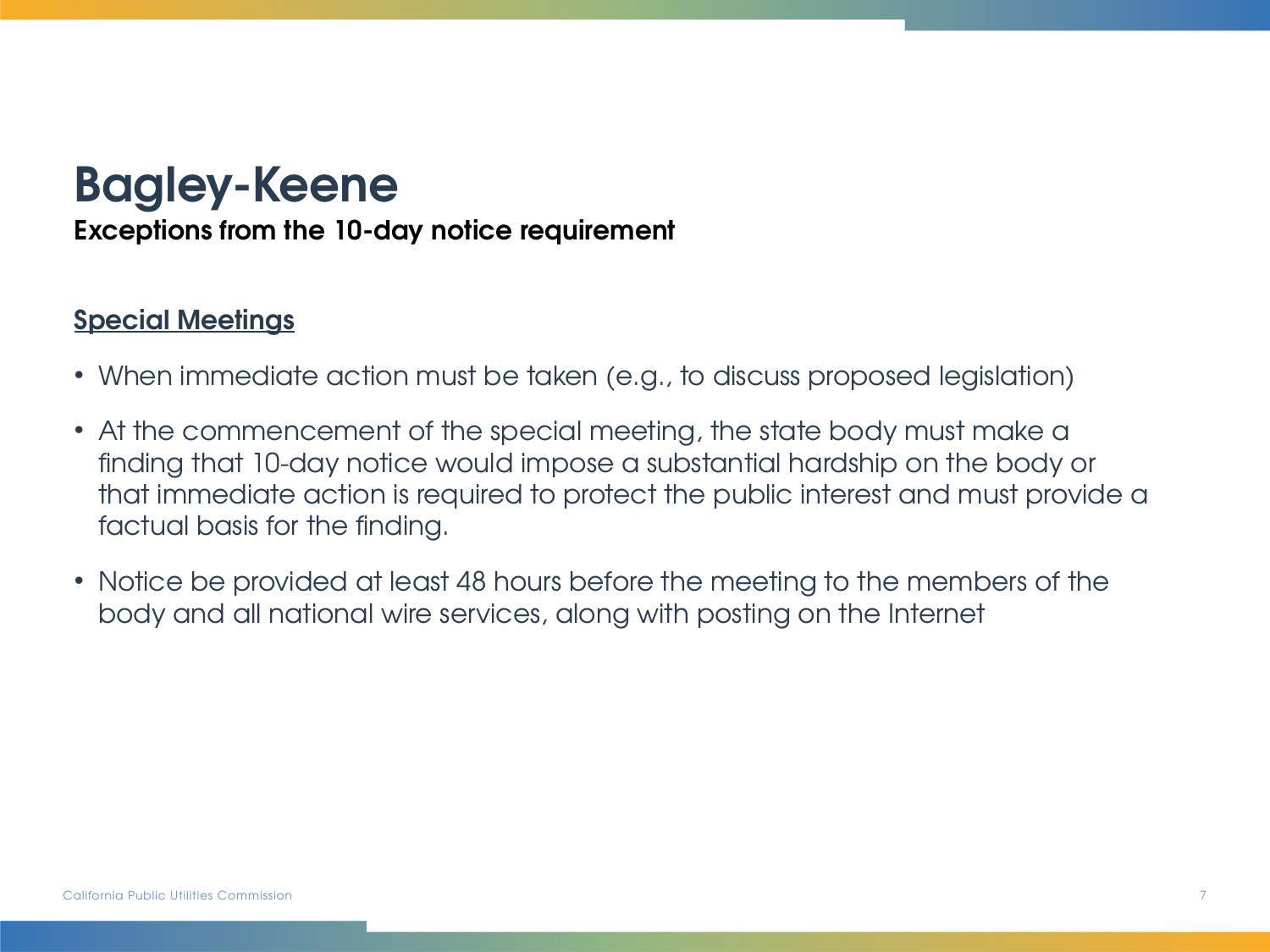

# Bagley-Keene
Exceptions from the 10-day notice requirement

Special Meetings
When immediate action must be taken (e.g., to discuss proposed legislation)
At the commencement of the special meeting, the state body must make a finding that 10-day notice would impose a substantial hardship on the body or that immediate action is required to protect the public interest and must provide a factual basis for the finding.
Notice be provided at least 48 hours before the meeting to the members of the body and all national wire services, along with posting on the Internet

7